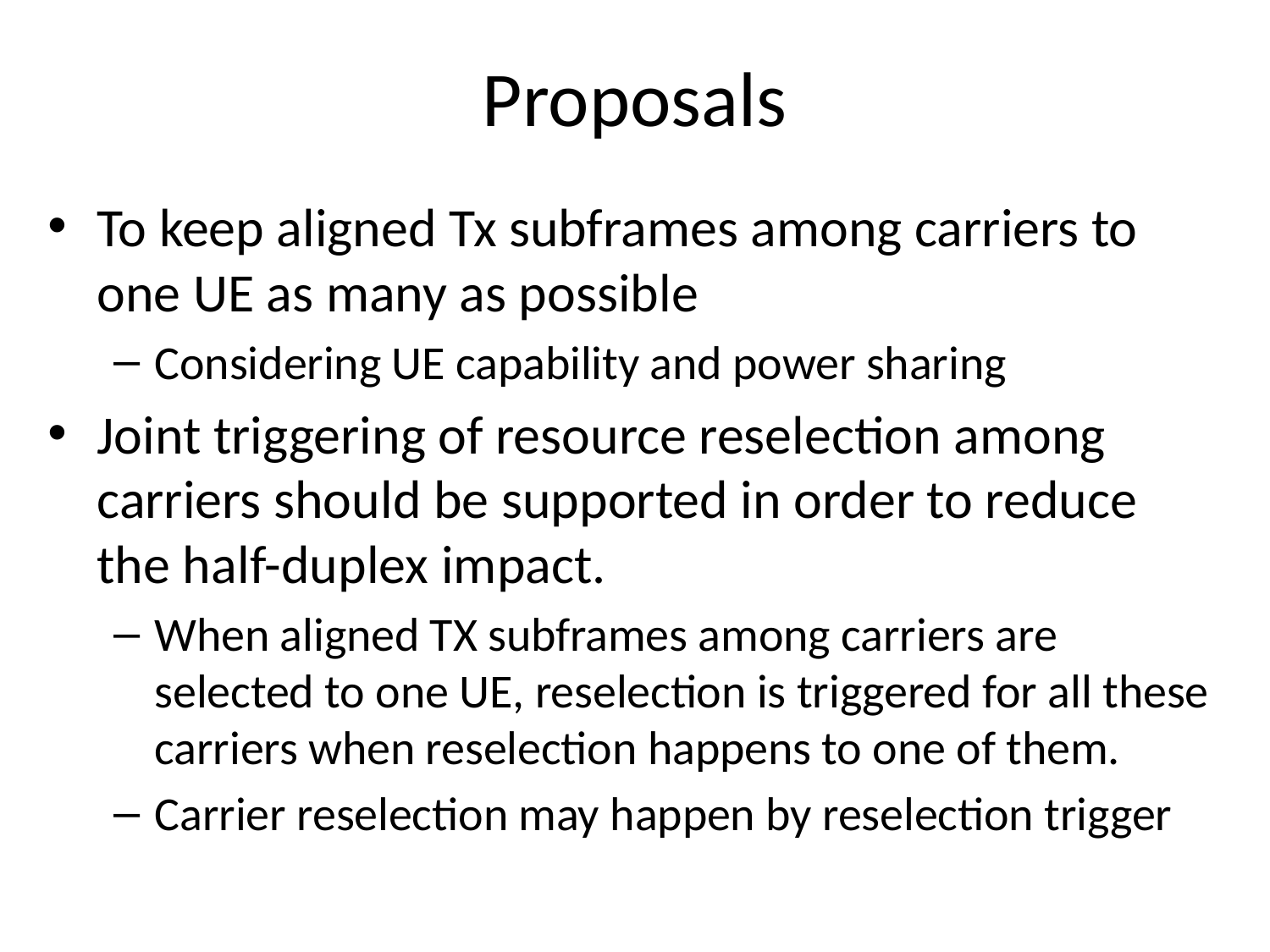

# Proposals
To keep aligned Tx subframes among carriers to one UE as many as possible
Considering UE capability and power sharing
Joint triggering of resource reselection among carriers should be supported in order to reduce the half-duplex impact.
When aligned TX subframes among carriers are selected to one UE, reselection is triggered for all these carriers when reselection happens to one of them.
Carrier reselection may happen by reselection trigger